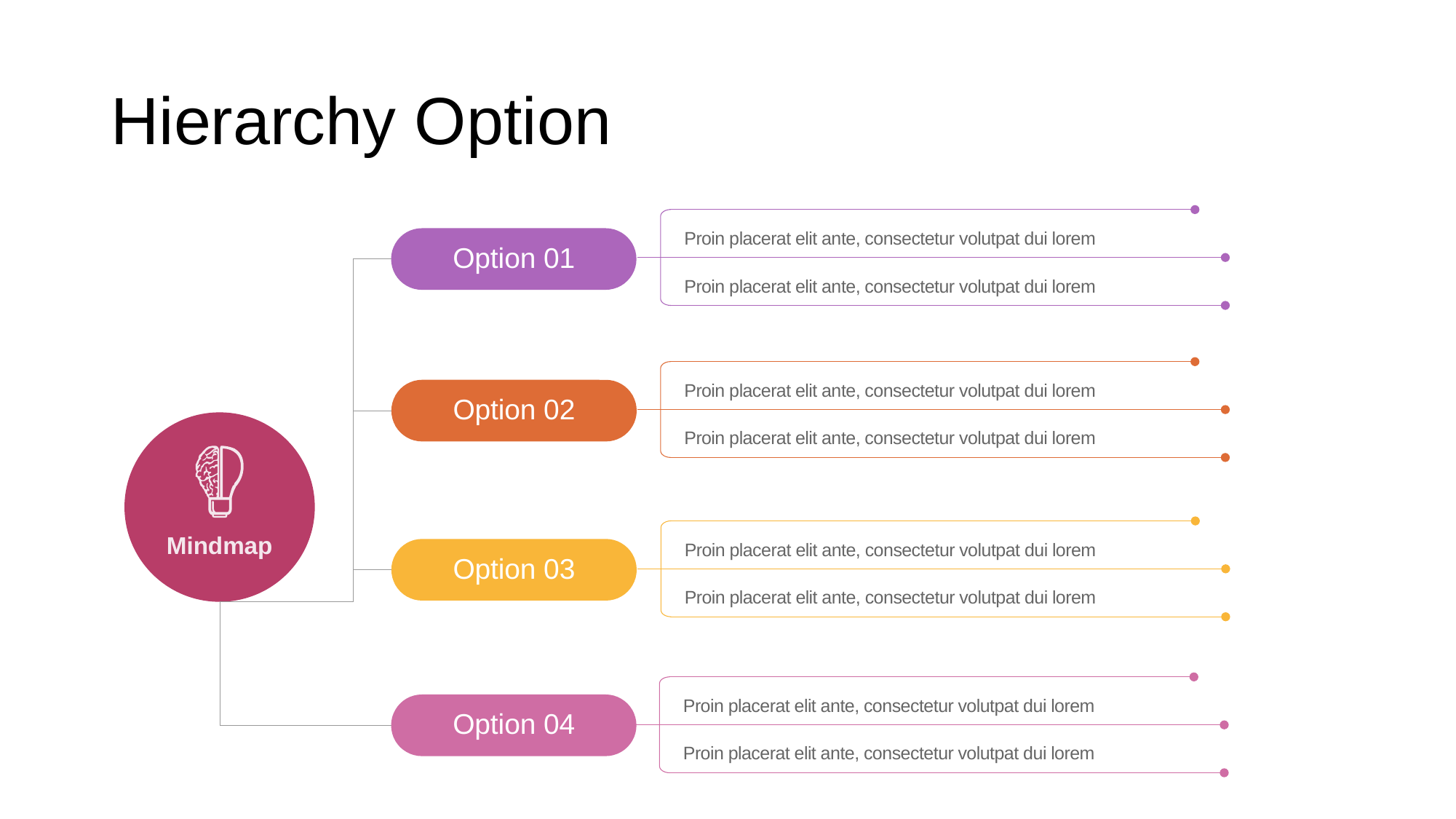

# Hierarchy Option

Proin placerat elit ante, consectetur volutpat dui lorem
Option 01
Proin placerat elit ante, consectetur volutpat dui lorem

Proin placerat elit ante, consectetur volutpat dui lorem
Option 02

Proin placerat elit ante, consectetur volutpat dui lorem

Mindmap
Proin placerat elit ante, consectetur volutpat dui lorem
Option 03
Proin placerat elit ante, consectetur volutpat dui lorem

Proin placerat elit ante, consectetur volutpat dui lorem
Option 04
Proin placerat elit ante, consectetur volutpat dui lorem